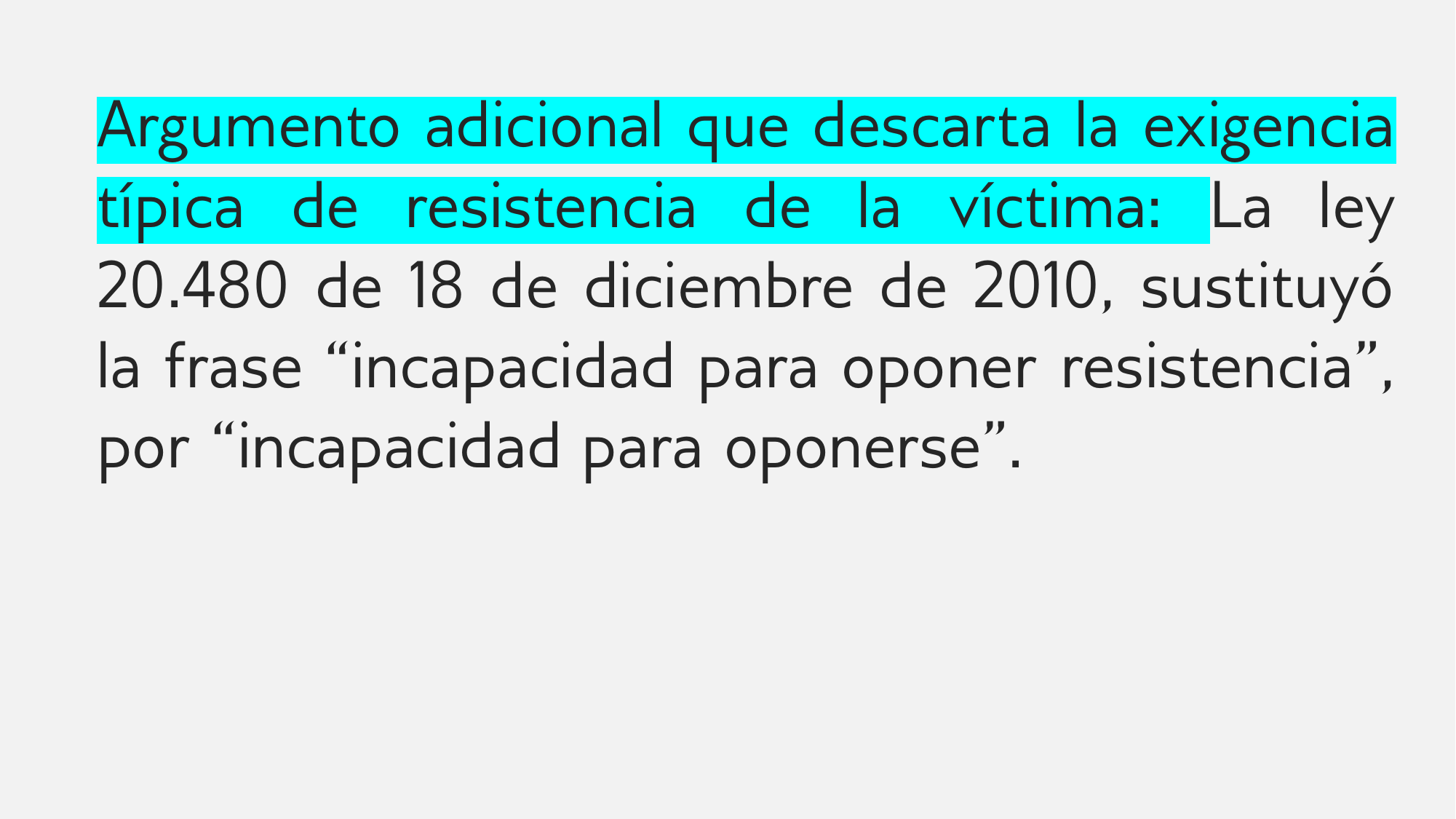

Argumento adicional que descarta la exigencia típica de resistencia de la víctima: La ley 20.480 de 18 de diciembre de 2010, sustituyó la frase “incapacidad para oponer resistencia”, por “incapacidad para oponerse”.